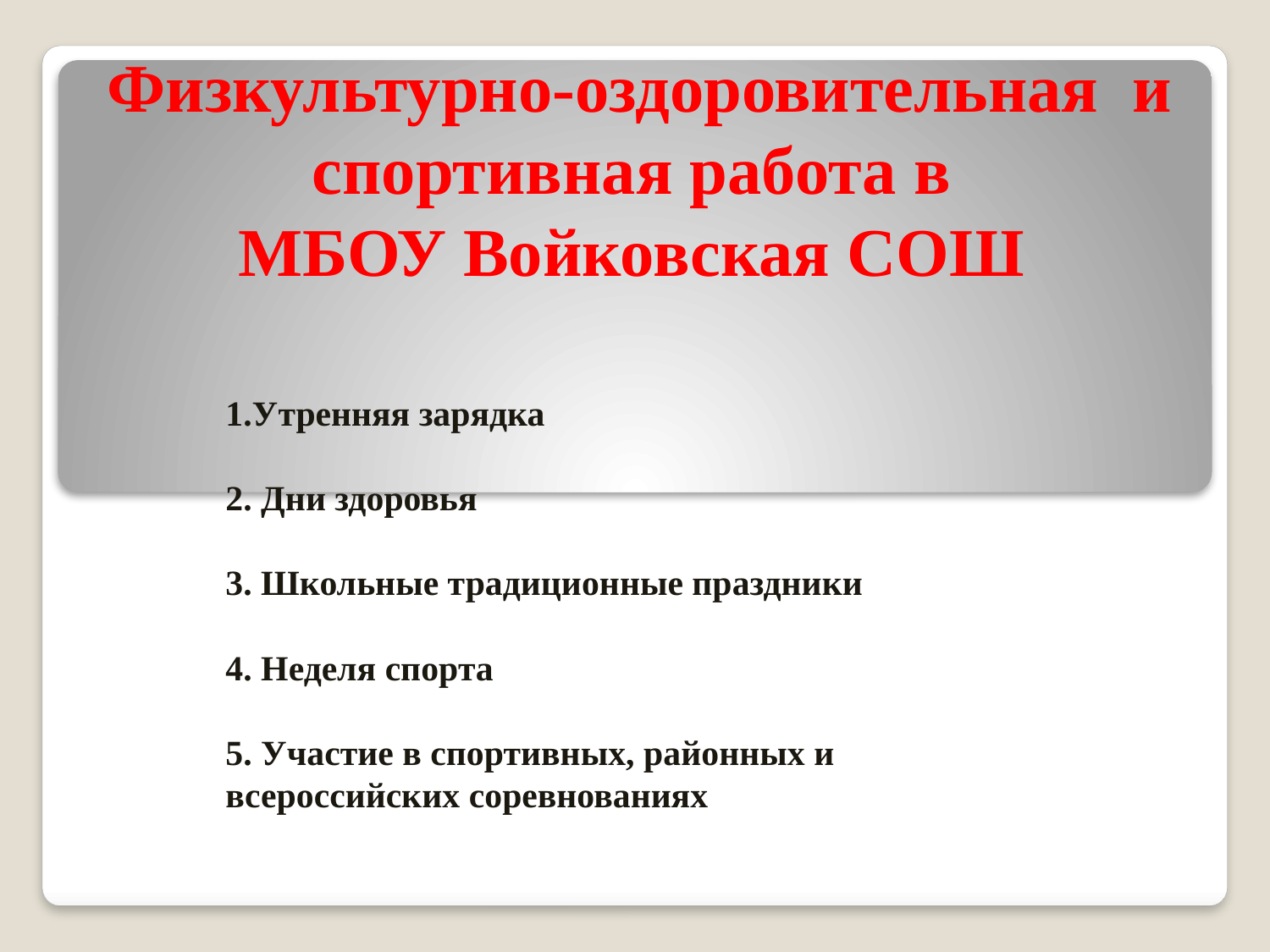

# Физкультурно-оздоровительная  и спортивная работа в МБОУ Войковская СОШ

1.Утренняя зарядка

2. Дни здоровья

3. Школьные традиционные праздники

4. Неделя спорта

5. Участие в спортивных, районных и всероссийских соревнованиях